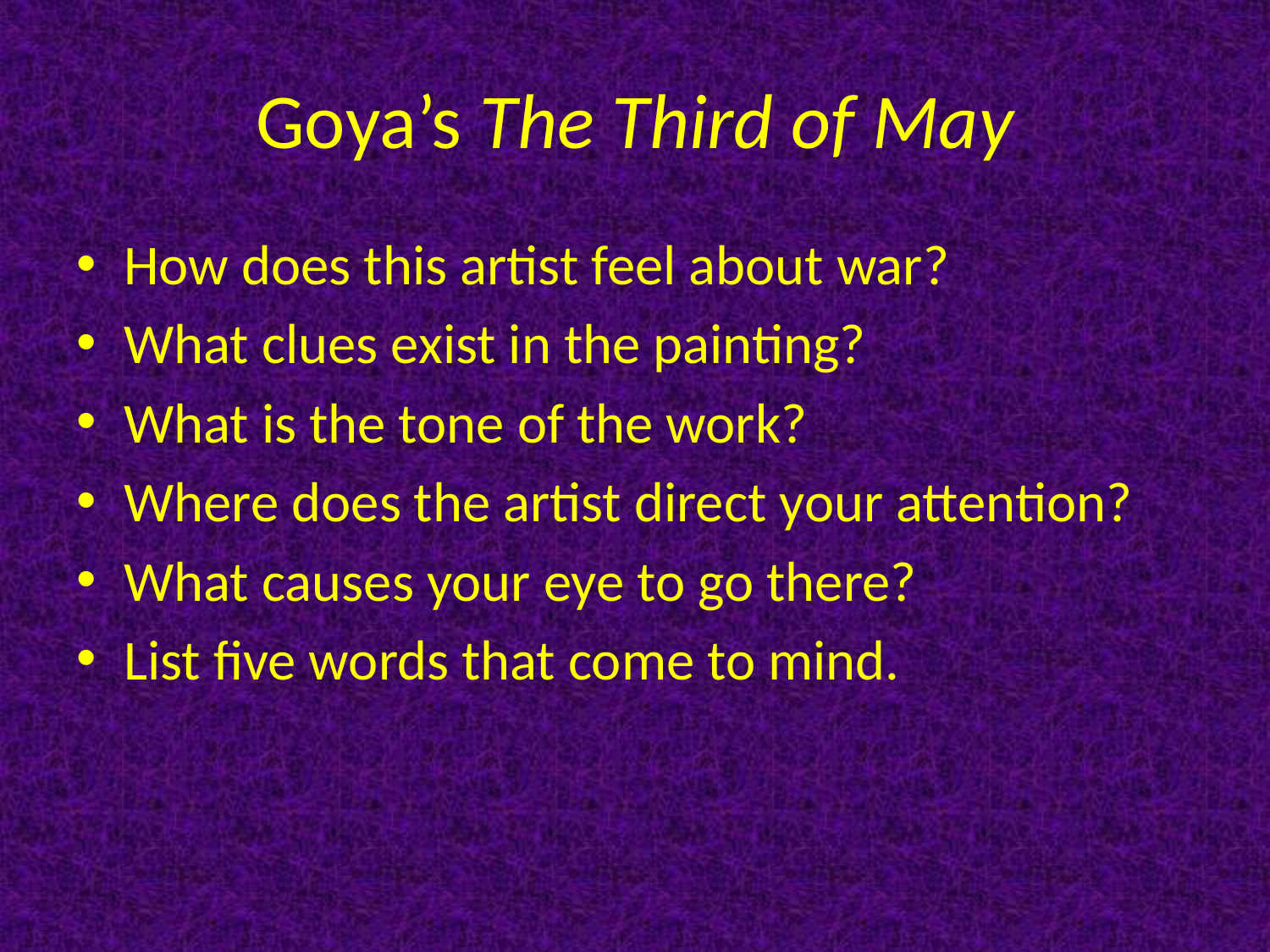

# Goya’s The Third of May
How does this artist feel about war?
What clues exist in the painting?
What is the tone of the work?
Where does the artist direct your attention?
What causes your eye to go there?
List five words that come to mind.